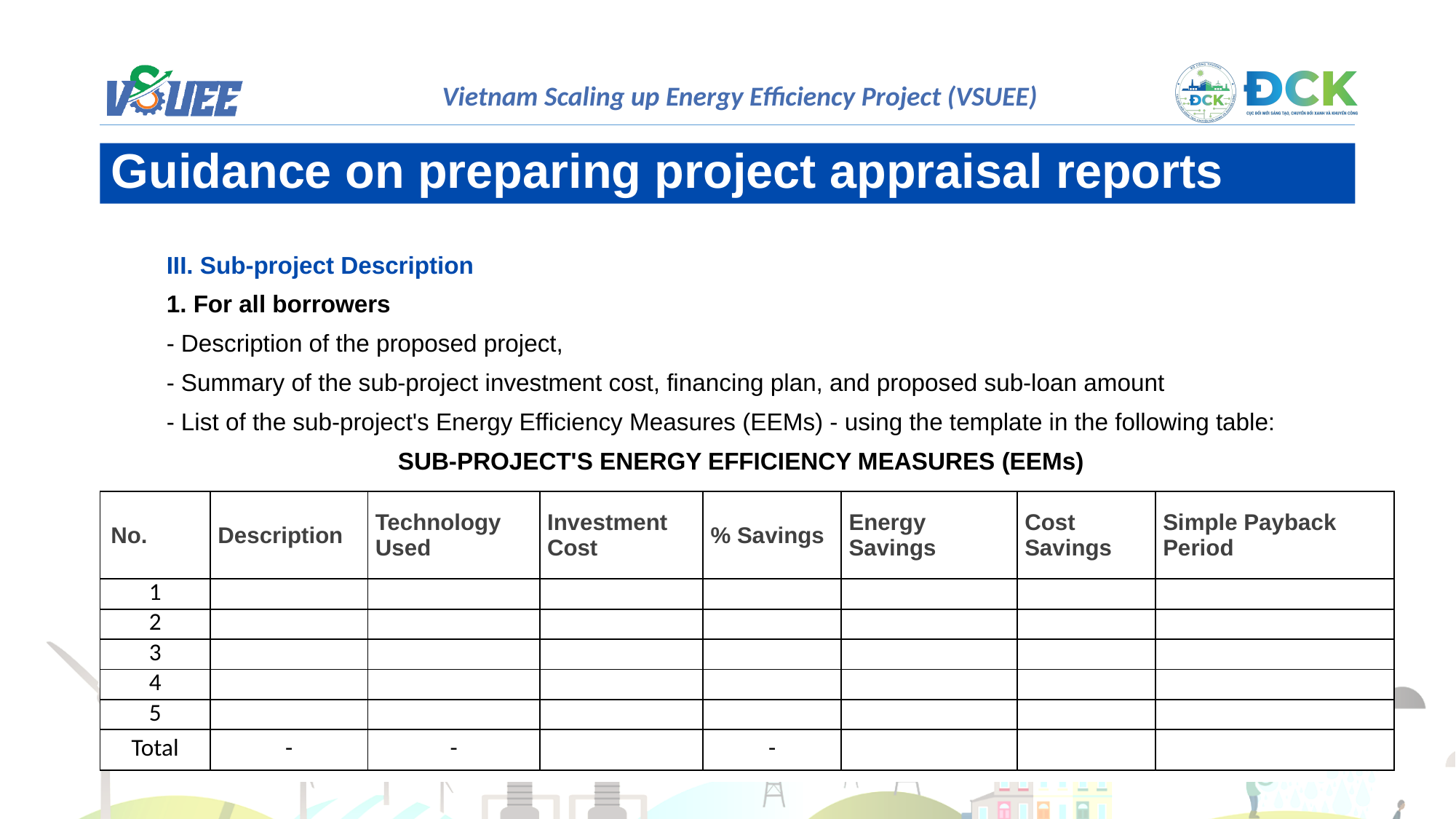

Guidance on preparing project appraisal reports
III. Sub-project Description
1. For all borrowers
- Description of the proposed project,
- Summary of the sub-project investment cost, financing plan, and proposed sub-loan amount
- List of the sub-project's Energy Efficiency Measures (EEMs) - using the template in the following table:
SUB-PROJECT'S ENERGY EFFICIENCY MEASURES (EEMs)
| No. | Description | Technology Used | Investment Cost | % Savings | Energy Savings | Cost Savings | Simple Payback Period |
| --- | --- | --- | --- | --- | --- | --- | --- |
| 1 |  |  |  |  |  |  |  |
| 2 |  |  |  |  |  |  |  |
| 3 |  |  |  |  |  |  |  |
| 4 |  |  |  |  |  |  |  |
| 5 |  |  |  |  |  |  |  |
| Total | - | - |  | - |  |  |  |